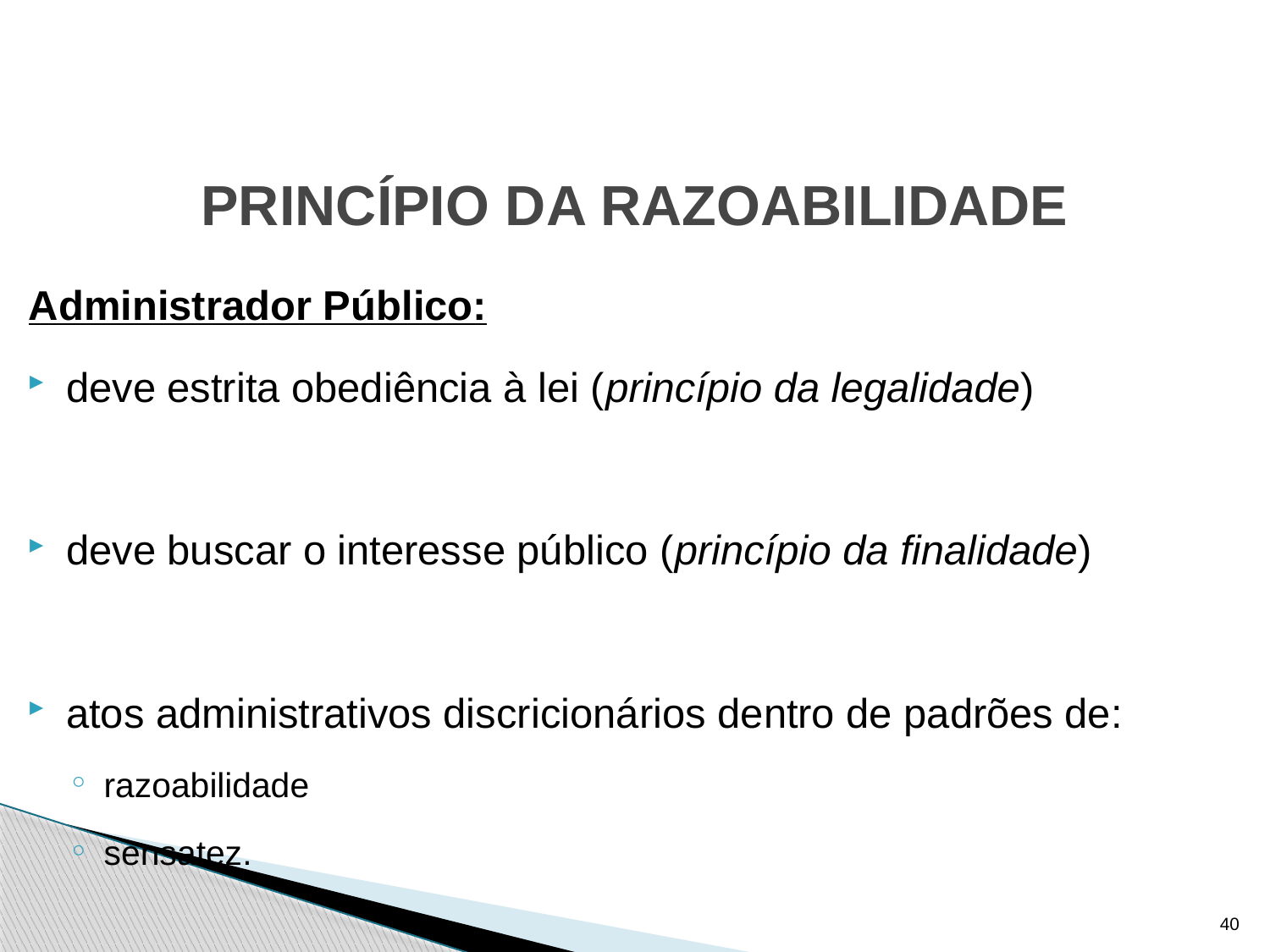

# PRINCÍPIO DA RAZOABILIDADE
Administrador Público:
deve estrita obediência à lei (princípio da legalidade)

deve buscar o interesse público (princípio da finalidade)

atos administrativos discricionários dentro de padrões de:
razoabilidade
sensatez.

40